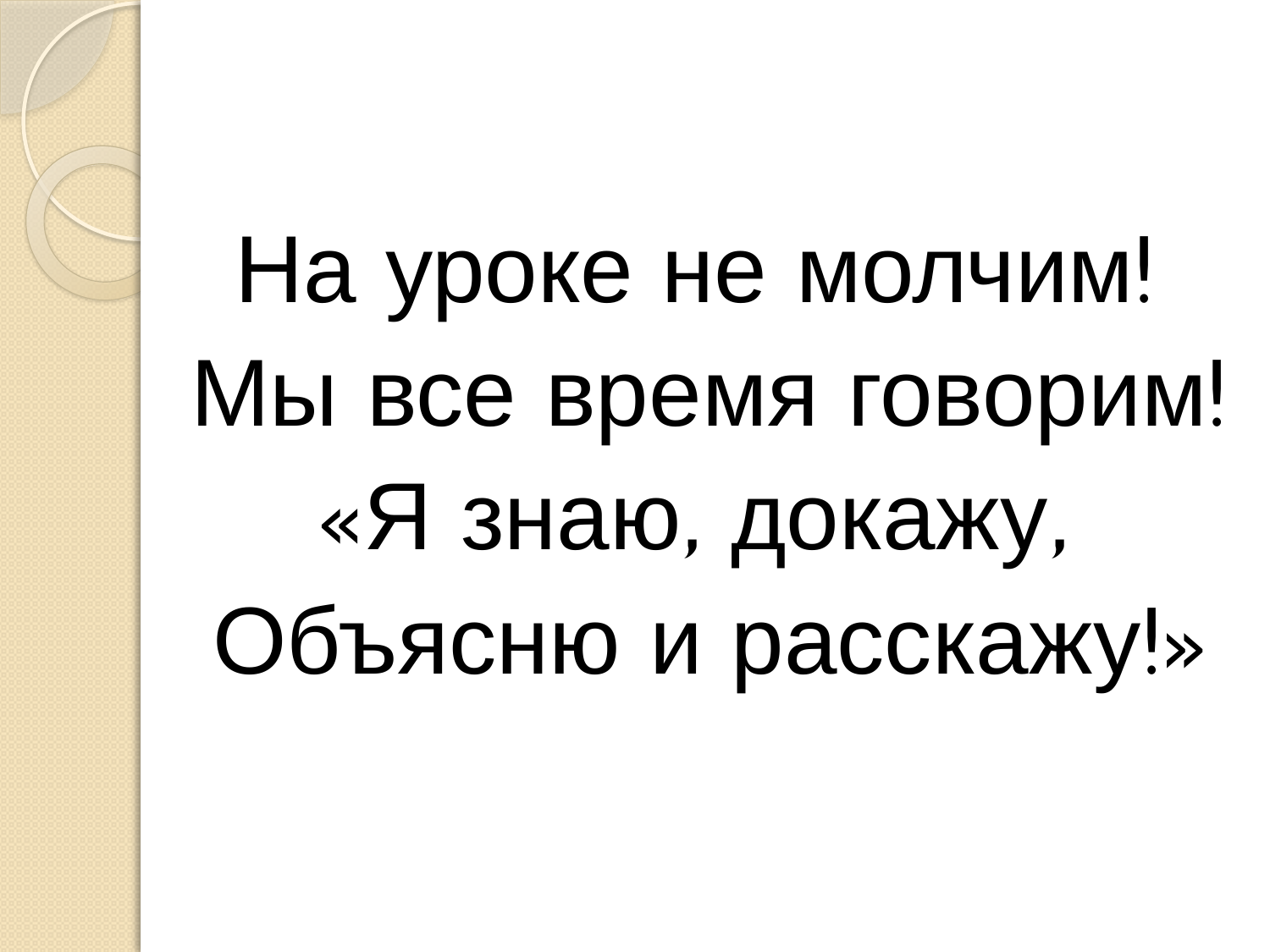

#
На уроке не молчим!
 Мы все время говорим!
«Я знаю, докажу,
 Объясню и расскажу!»